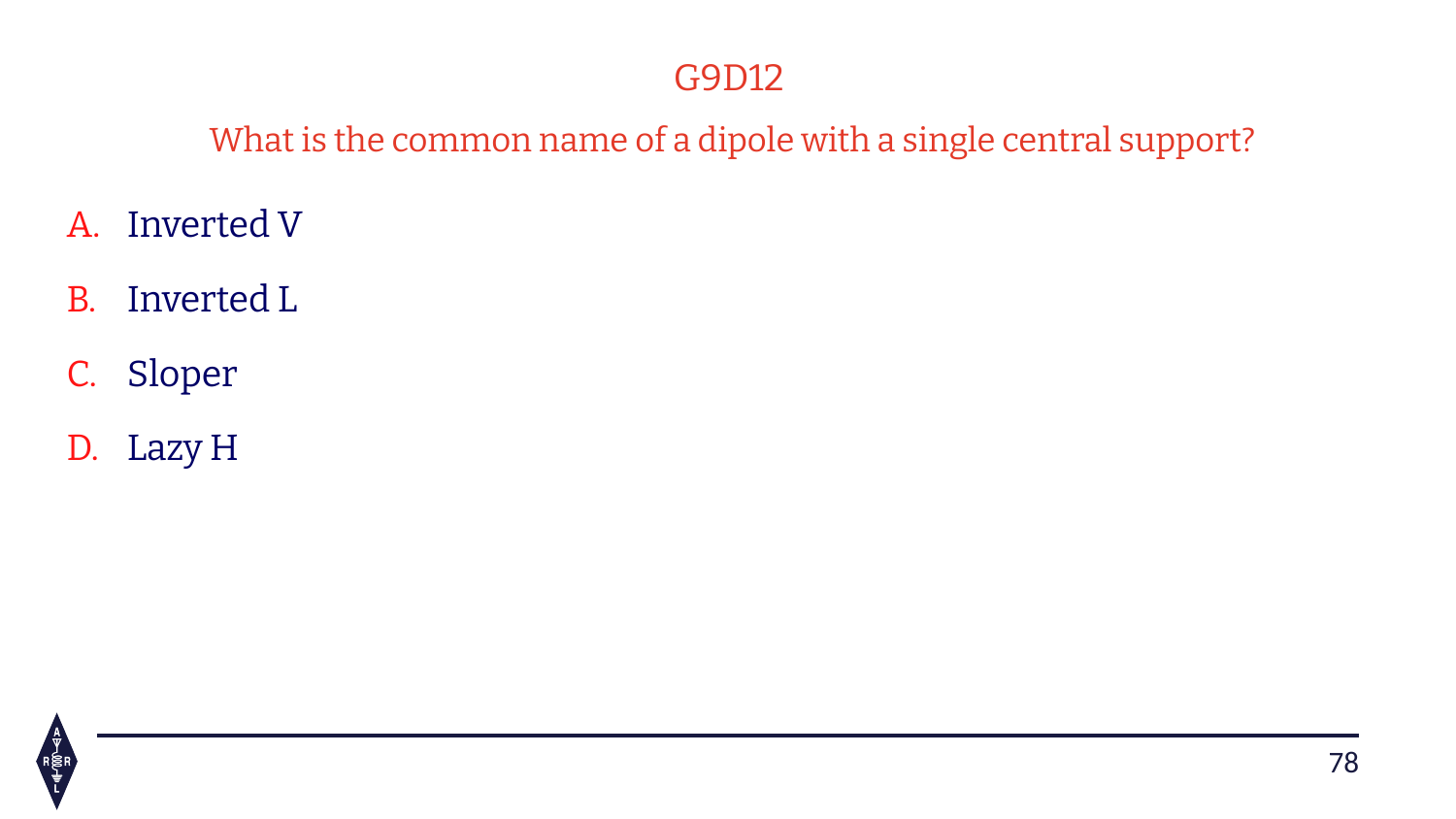

G9D12
What is the common name of a dipole with a single central support?
Inverted V
Inverted L
Sloper
Lazy H

78